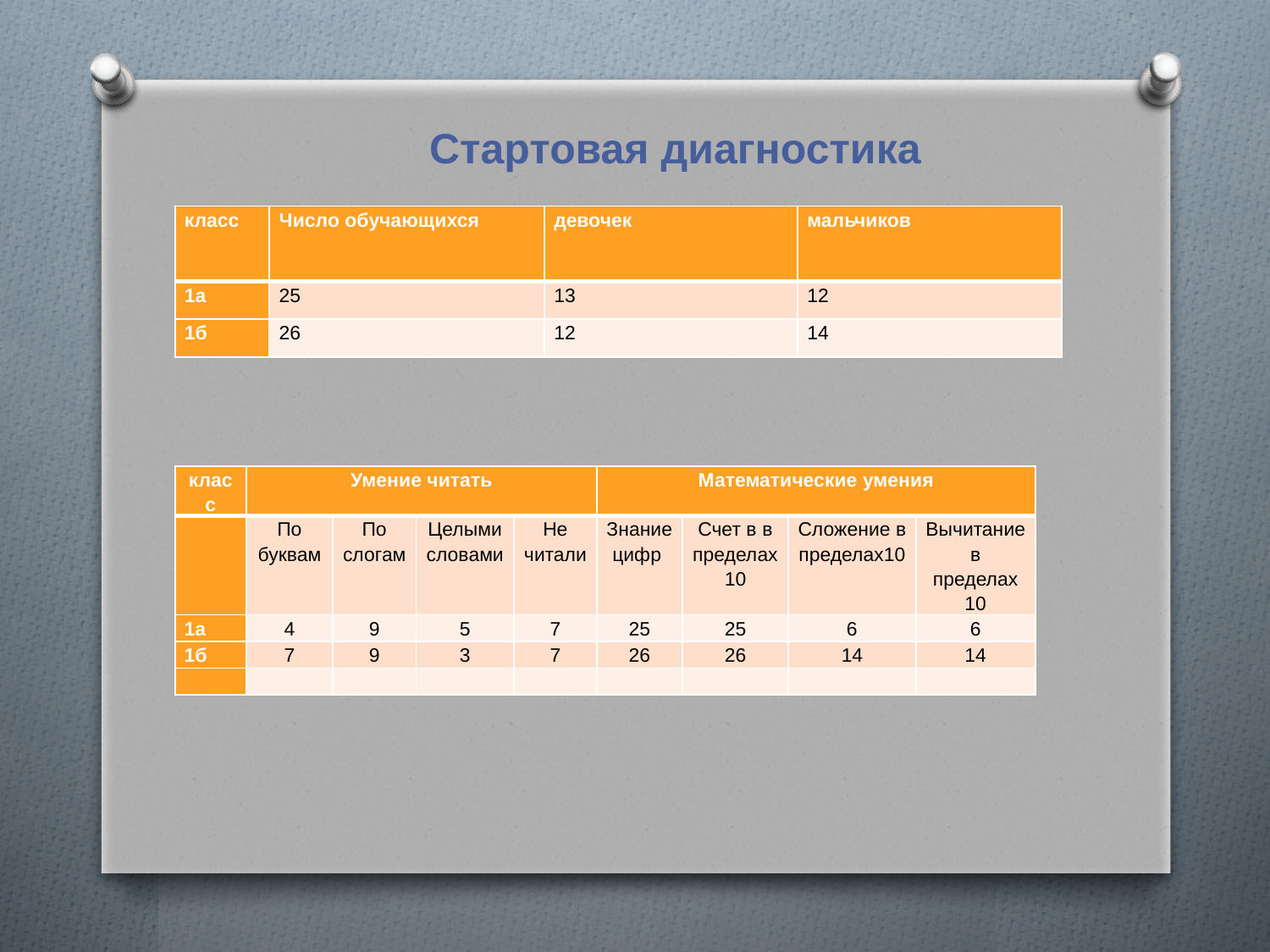

Стартовая диагностика
| класс | Число обучающихся | девочек | мальчиков |
| --- | --- | --- | --- |
| 1а | 25 | 13 | 12 |
| 1б | 26 | 12 | 14 |
| класс | Умение читать |  |  |  | Математические умения |  |  |  |
| --- | --- | --- | --- | --- | --- | --- | --- | --- |
|  | По буквам | По слогам | Целыми словами | Не читали | Знание цифр | Счет в в пределах 10 | Сложение в пределах10 | Вычитание в пределах 10 |
| 1а | 4 | 9 | 5 | 7 | 25 | 25 | 6 | 6 |
| 1б | 7 | 9 | 3 | 7 | 26 | 26 | 14 | 14 |
|  |  |  |  |  |  |  |  |  |